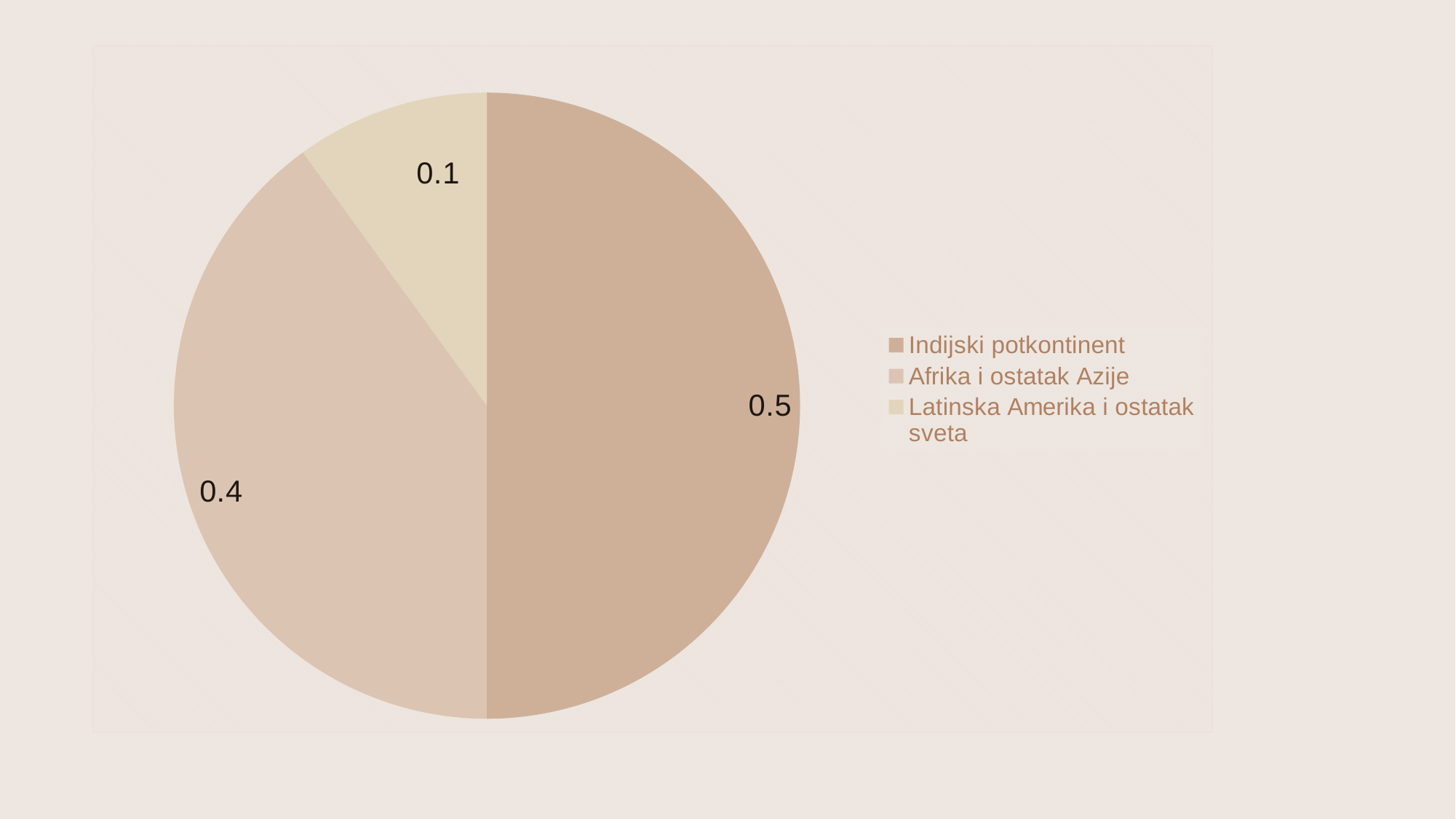

### Chart

| Category | Sales |
|---|---|
| Indijski potkontinent | 0.5 |
| Afrika i ostatak Azije | 0.4 |
| Latinska Amerika i ostatak sveta | 0.1 |